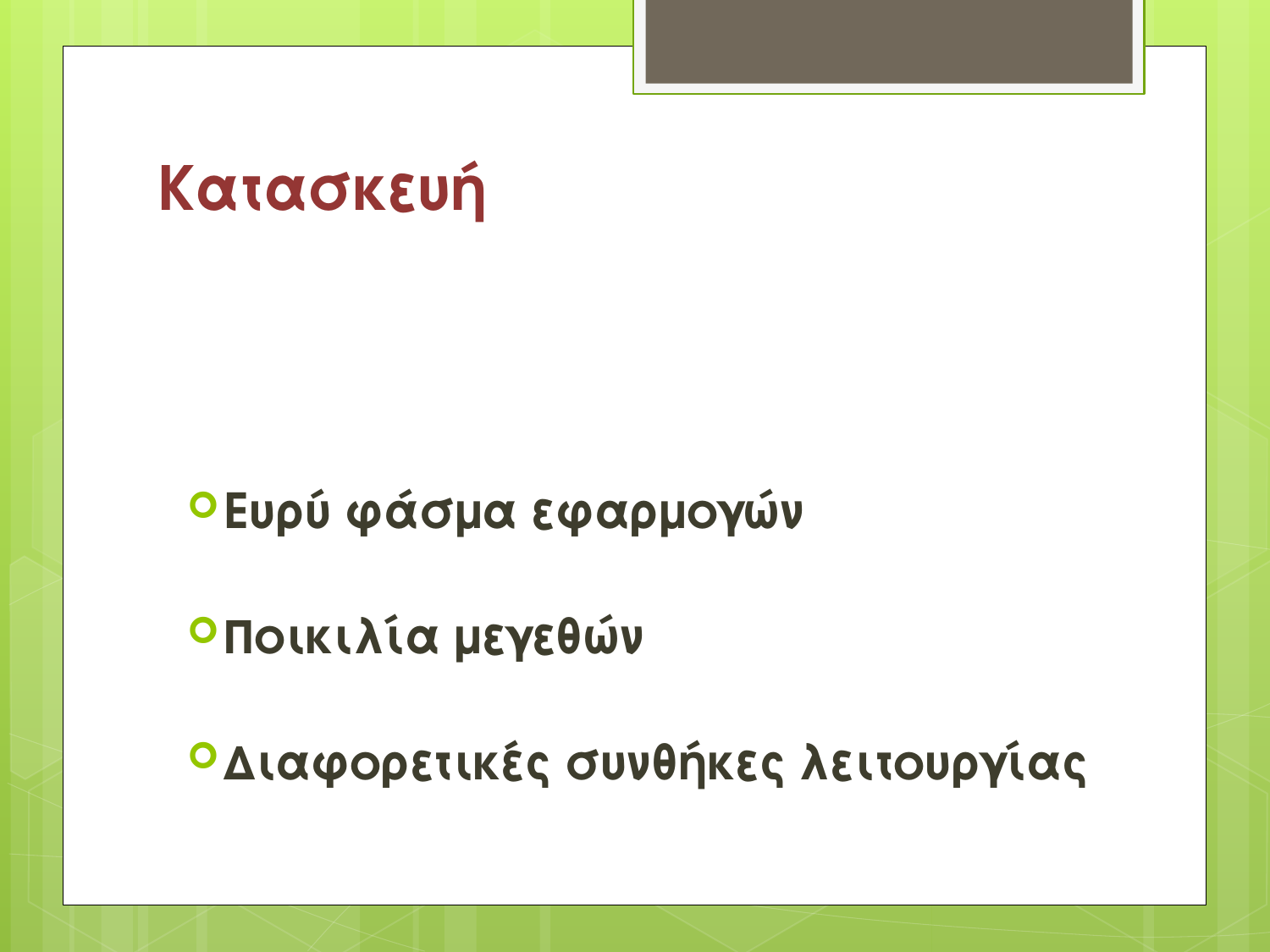

# Κατασκευή
Ευρύ φάσμα εφαρμογών
Ποικιλία μεγεθών
Διαφορετικές συνθήκες λειτουργίας